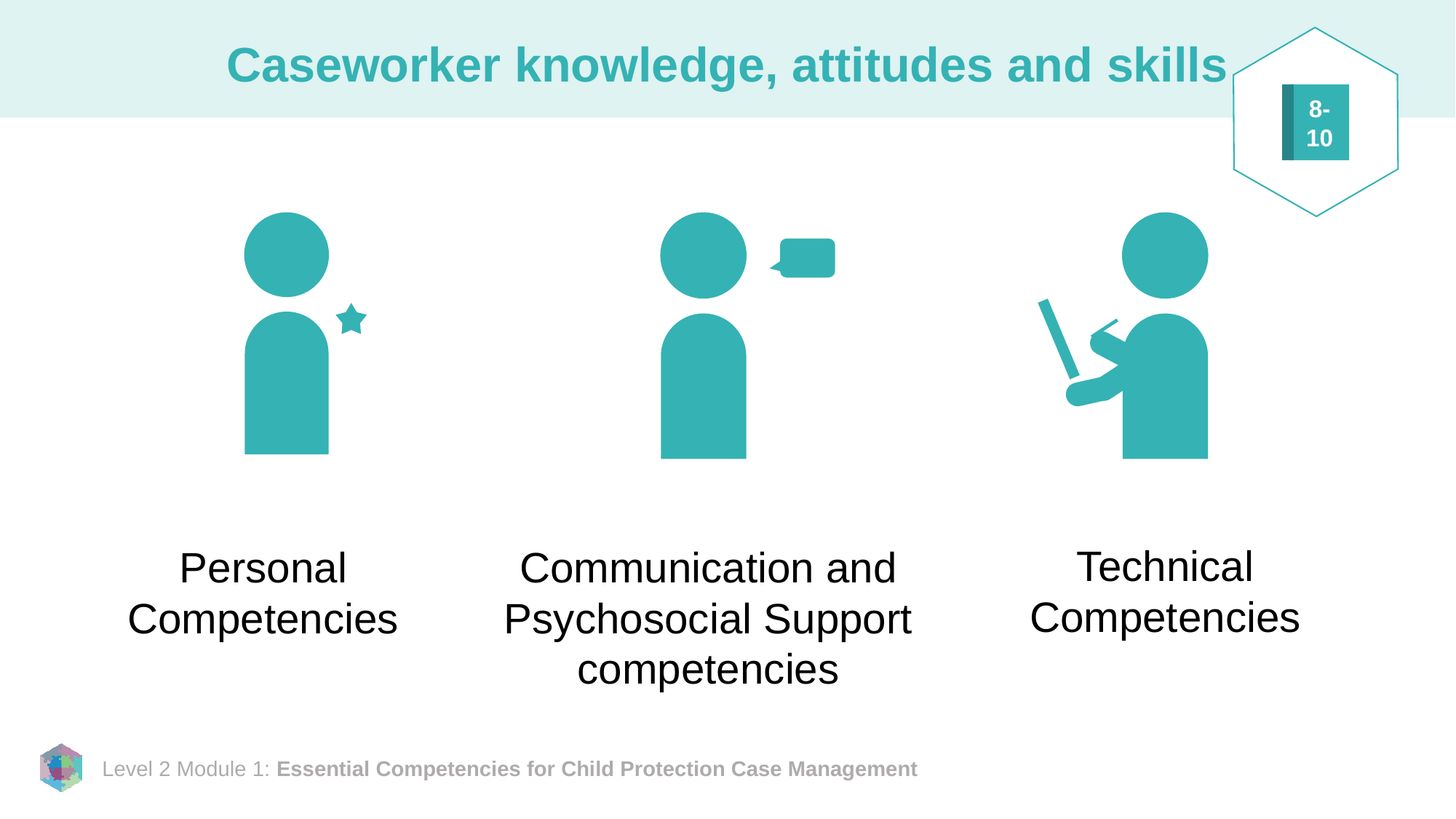

# Caseworker knowledge, attitudes and skills

8-10

Technical Competencies
Personal Competencies
Communication and Psychosocial Support competencies